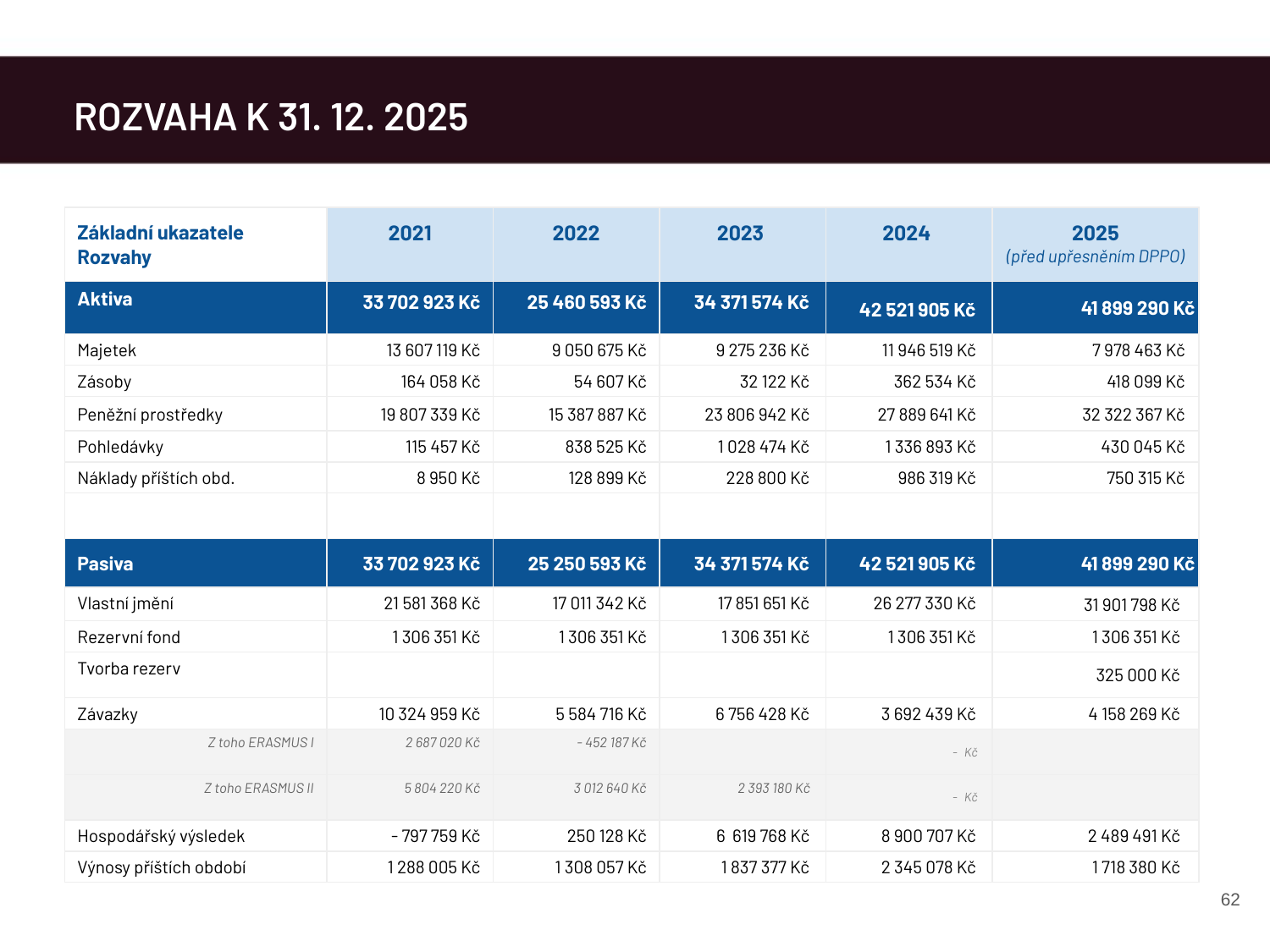

ROZVAHA K 31. 12. 2025
| Základní ukazatele Rozvahy | 2021 | 2022 | 2023 | 2024 | 2025 (před upřesněním DPPO) |
| --- | --- | --- | --- | --- | --- |
| Aktiva | 33 702 923 Kč | 25 460 593 Kč | 34 371 574 Kč | 42 521 905 Kč | 41 899 290 Kč |
| Majetek | 13 607 119 Kč | 9 050 675 Kč | 9 275 236 Kč | 11 946 519 Kč | 7 978 463 Kč |
| Zásoby | 164 058 Kč | 54 607 Kč | 32 122 Kč | 362 534 Kč | 418 099 Kč |
| Peněžní prostředky | 19 807 339 Kč | 15 387 887 Kč | 23 806 942 Kč | 27 889 641 Kč | 32 322 367 Kč |
| Pohledávky | 115 457 Kč | 838 525 Kč | 1 028 474 Kč | 1 336 893 Kč | 430 045 Kč |
| Náklady příštích obd. | 8 950 Kč | 128 899 Kč | 228 800 Kč | 986 319 Kč | 750 315 Kč |
|  |  |  |  |  |  |
| Pasiva | 33 702 923 Kč | 25 250 593 Kč | 34 371 574 Kč | 42 521 905 Kč | 41 899 290 Kč |
| Vlastní jmění | 21 581 368 Kč | 17 011 342 Kč | 17 851 651 Kč | 26 277 330 Kč | 31 901 798 Kč |
| Rezervní fond | 1 306 351 Kč | 1 306 351 Kč | 1 306 351 Kč | 1 306 351 Kč | 1 306 351 Kč |
| Tvorba rezerv |  |  |  |  | 325 000 Kč |
| Závazky | 10 324 959 Kč | 5 584 716 Kč | 6 756 428 Kč | 3 692 439 Kč | 4 158 269 Kč |
| Z toho ERASMUS I | 2 687 020 Kč | - 452 187 Kč |  | - Kč |  |
| Z toho ERASMUS II | 5 804 220 Kč | 3 012 640 Kč | 2 393 180 Kč | - Kč |  |
| Hospodářský výsledek | - 797 759 Kč | 250 128 Kč | 6 619 768 Kč | 8 900 707 Kč | 2 489 491 Kč |
| Výnosy příštích období | 1 288 005 Kč | 1 308 057 Kč | 1 837 377 Kč | 2 345 078 Kč | 1 718 380 Kč |
62